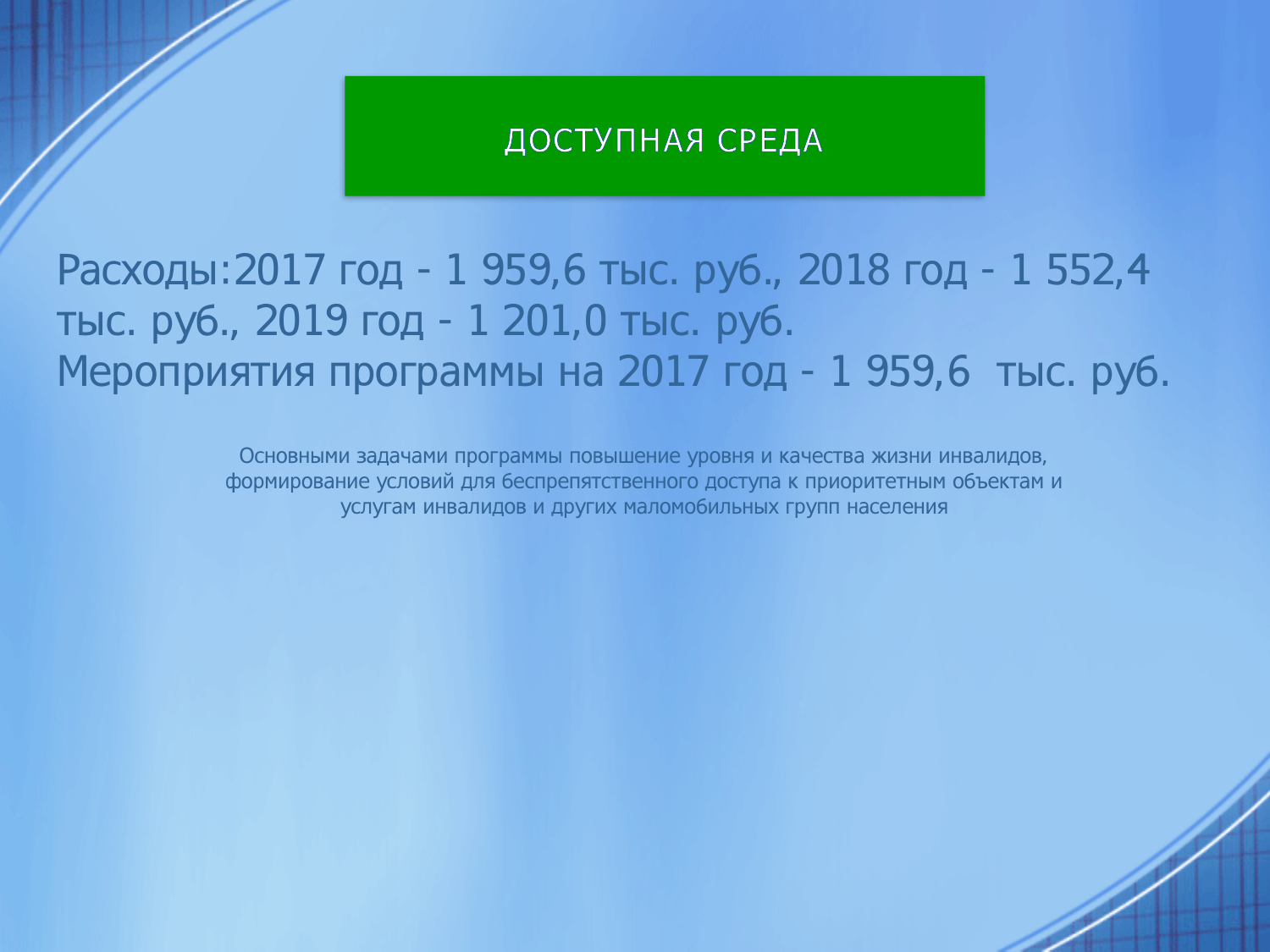

ДОСТУПНАЯ СРЕДА
Расходы:2017 год - 1 959,6 тыс. руб., 2018 год - 1 552,4 тыс. руб., 2019 год - 1 201,0 тыс. руб.
Мероприятия программы на 2017 год - 1 959,6  тыс. руб.
Основными задачами программы повышение уровня и качества жизни инвалидов, формирование условий для беспрепятственного доступа к приоритетным объектам и услугам инвалидов и других маломобильных групп населения